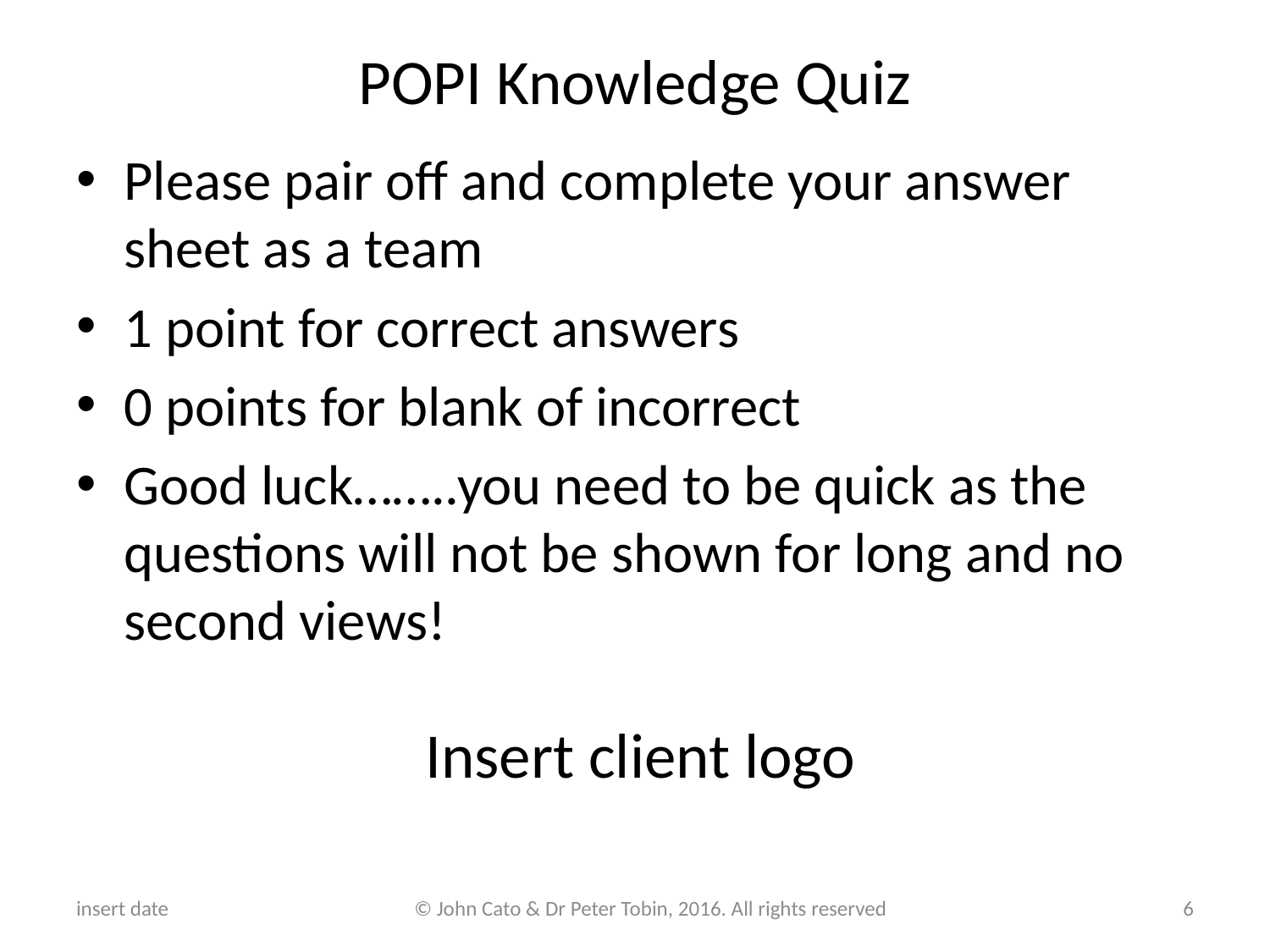

# POPI Knowledge Quiz
Please pair off and complete your answer sheet as a team
1 point for correct answers
0 points for blank of incorrect
Good luck……..you need to be quick as the questions will not be shown for long and no second views!
Insert client logo
insert date
© John Cato & Dr Peter Tobin, 2016. All rights reserved
6